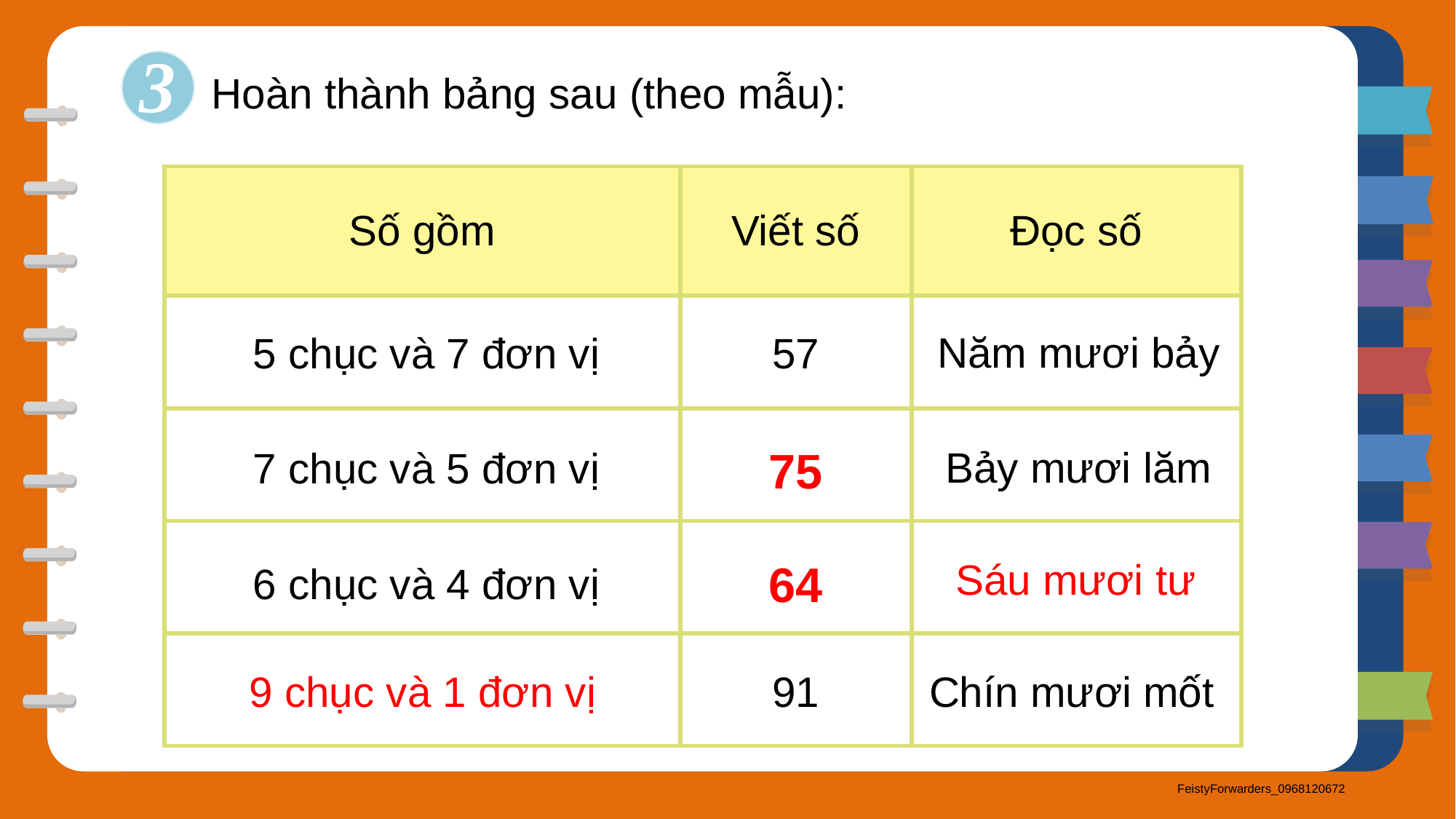

3

Hoàn thành bảng sau (theo mẫu):
| Số gồm | Viết số | Đọc số |
| --- | --- | --- |
|  |  |  |
|  |  |  |
|  |  |  |
|  |  |  |
Năm mươi bảy
5 chục và 7 đơn vị
57
?
75
Bảy mươi lăm
7 chục và 5 đơn vị
Sáu mươi tư
64
?
6 chục và 4 đơn vị
?
? chục và ? đơn vị
9 chục và 1 đơn vị
91
Chín mươi mốt